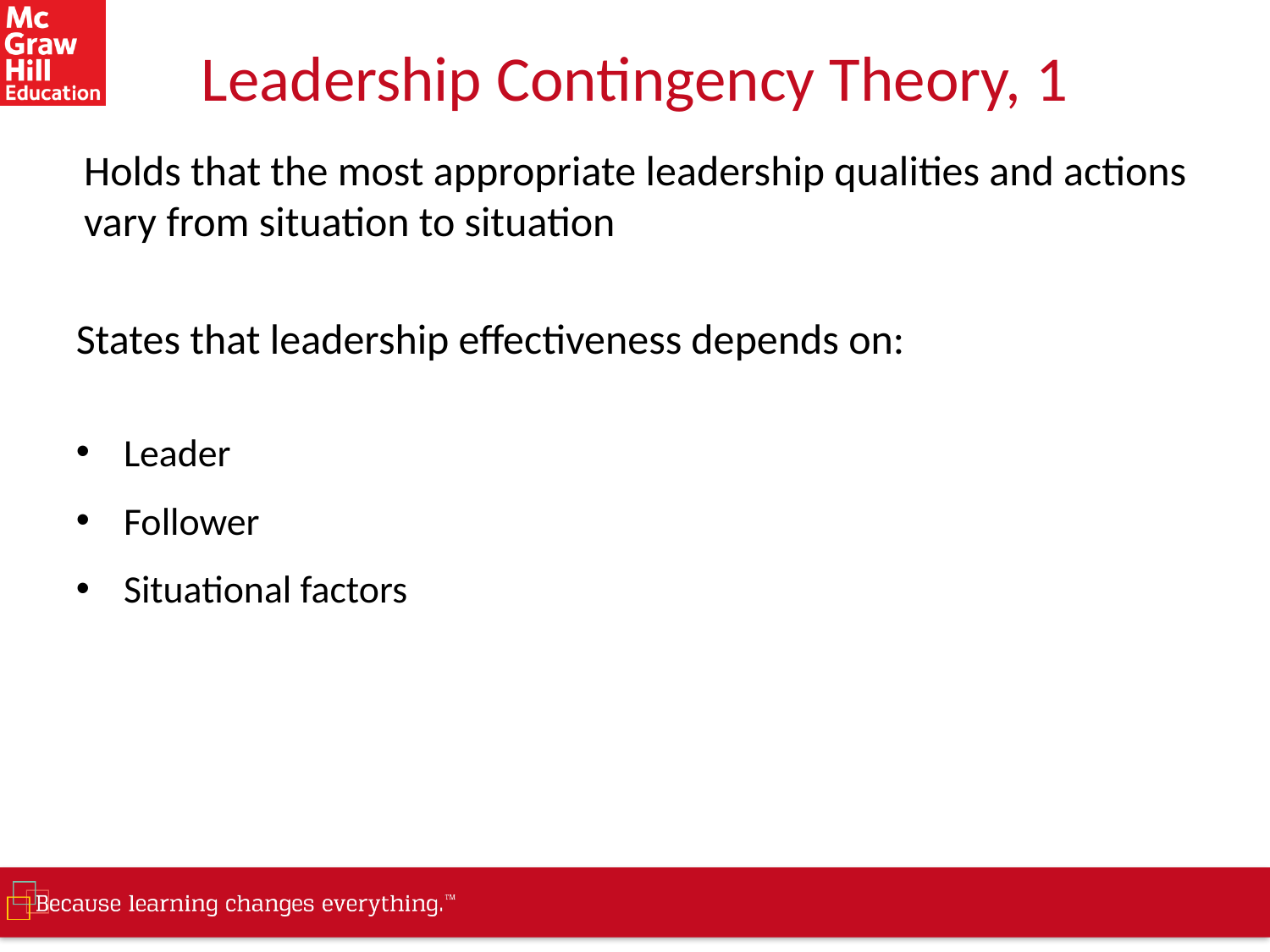

# Leadership Contingency Theory, 1
Holds that the most appropriate leadership qualities and actions vary from situation to situation

States that leadership effectiveness depends on:

Leader
Follower
Situational factors